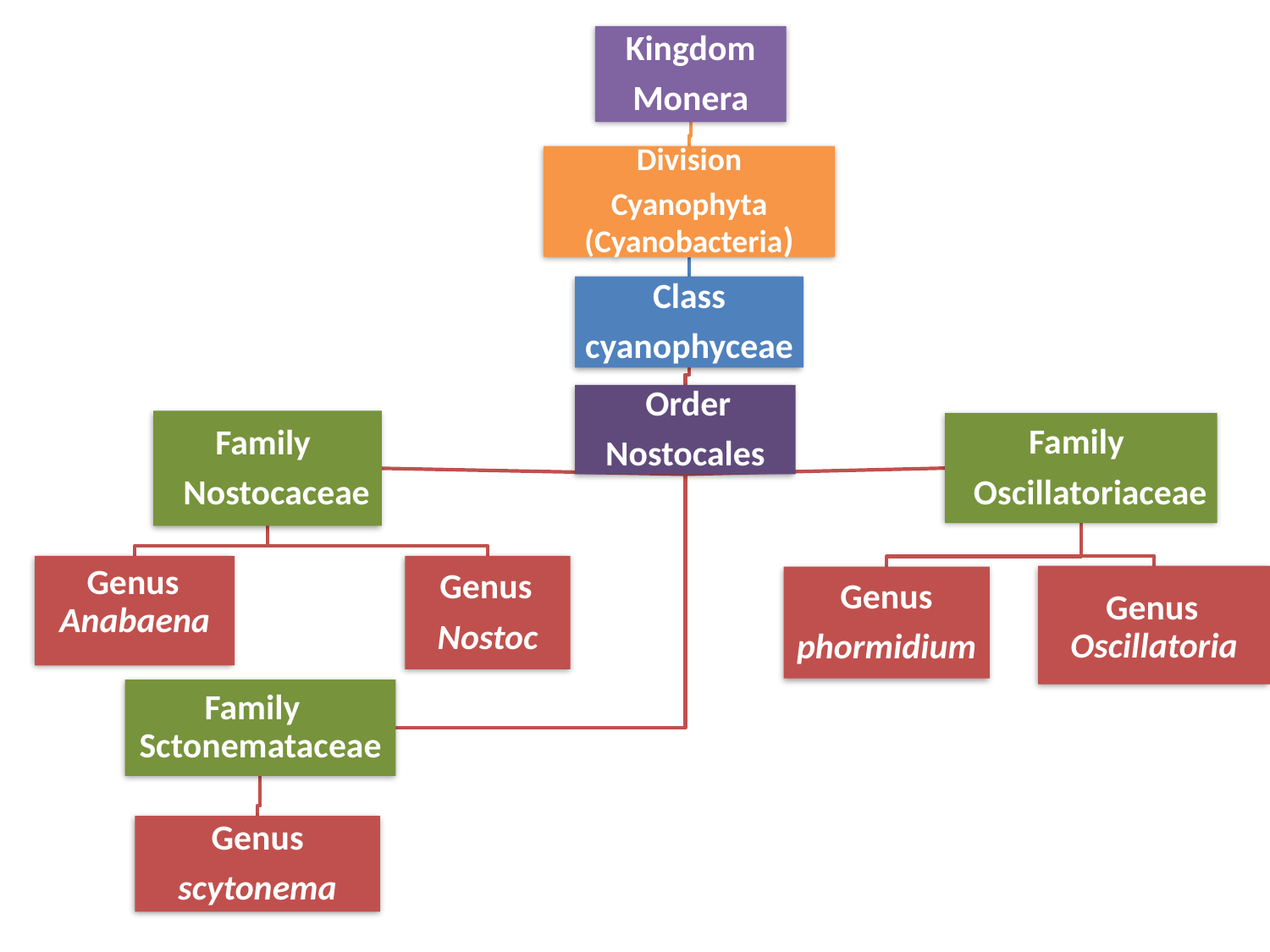

Kingdom
Monera
Division
Cyanophyta (Cyanobacteria)
Class
cyanophyceae
 Order
Nostocales
 Family
 Nostocaceae
 Genus Anabaena
 Genus
Nostoc
 Family
Oscillatoriaceae

 Genus Oscillatoria
Genus
phormidium
Family   Sctonemataceae
Genus
scytonema
#